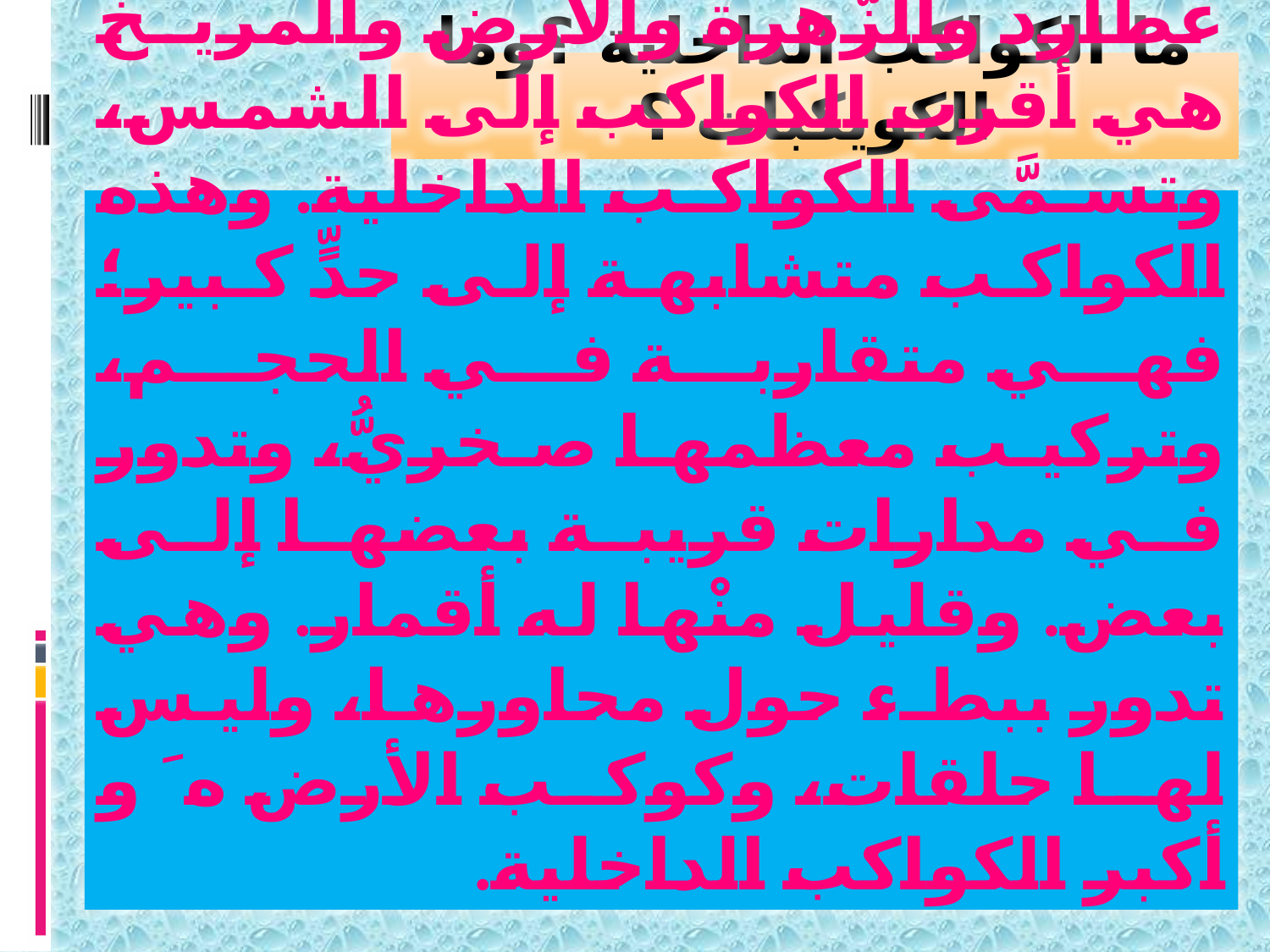

ما الكواكب الداخلية ؟وما الكويكبات ؟
عطارد والزُّهرة والأرض والمريخ هي أقرب الكواكب إلى الشمس، وتسمَّى الكواكب الداخلية. وهذه الكواكب متشابهة إلى حدٍّ كبير؛ فهي متقاربة في الحجم، وتركيب معظمها صخريُّ، وتدور في مدارات قريبة بعضها إلى بعض. وقليل منْها له أقمار. وهي تدور ببطء حول محاورها، وليس لها حلقات، وكوكب الأرض ه َ و أكبر الكواكب الداخلية.